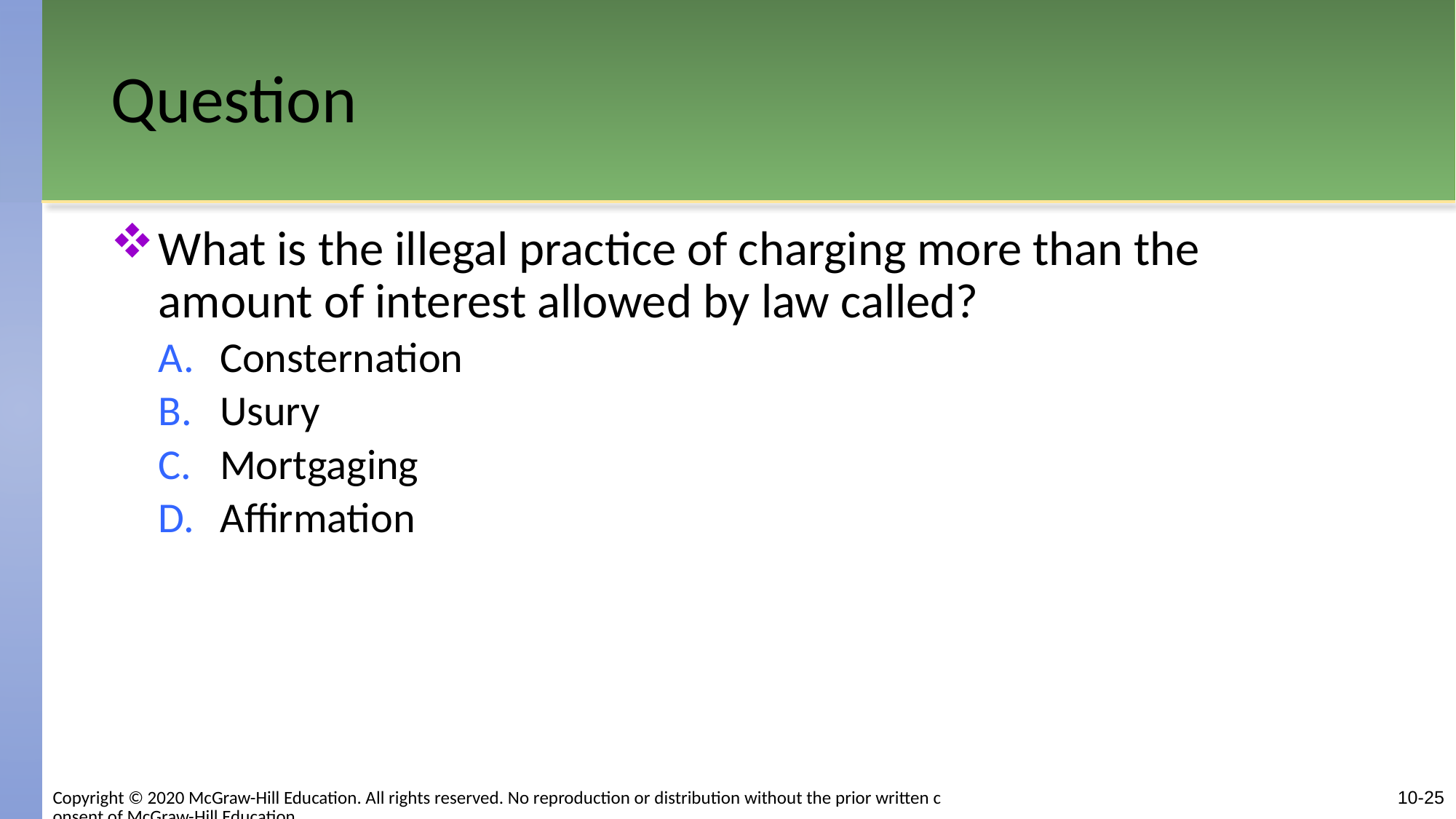

# Question
What is the illegal practice of charging more than the amount of interest allowed by law called?
Consternation
Usury
Mortgaging
Affirmation
Copyright © 2020 McGraw-Hill Education. All rights reserved. No reproduction or distribution without the prior written consent of McGraw-Hill Education.
10-25